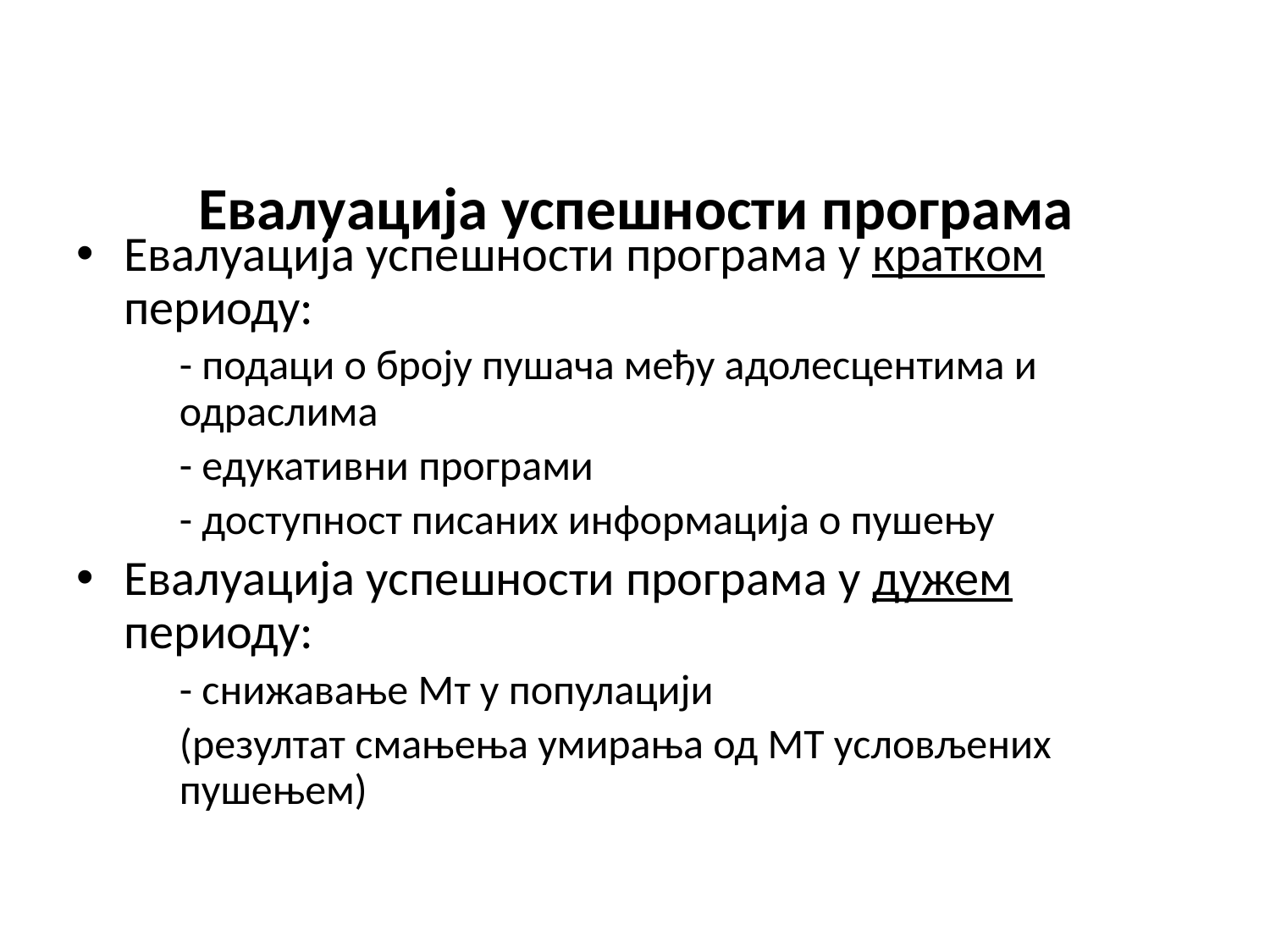

# Евалуација успешности програма
Евалуација успешности програма у кратком периоду:
	- подаци о броју пушача међу адолесцентима и одраслима
	- едукативни програми
	- доступност писаних информација о пушењу
Евалуација успешности програма у дужем периоду:
	- снижавање Мт у популацији
	(резултат смањења умирања од МТ условљених пушењем)